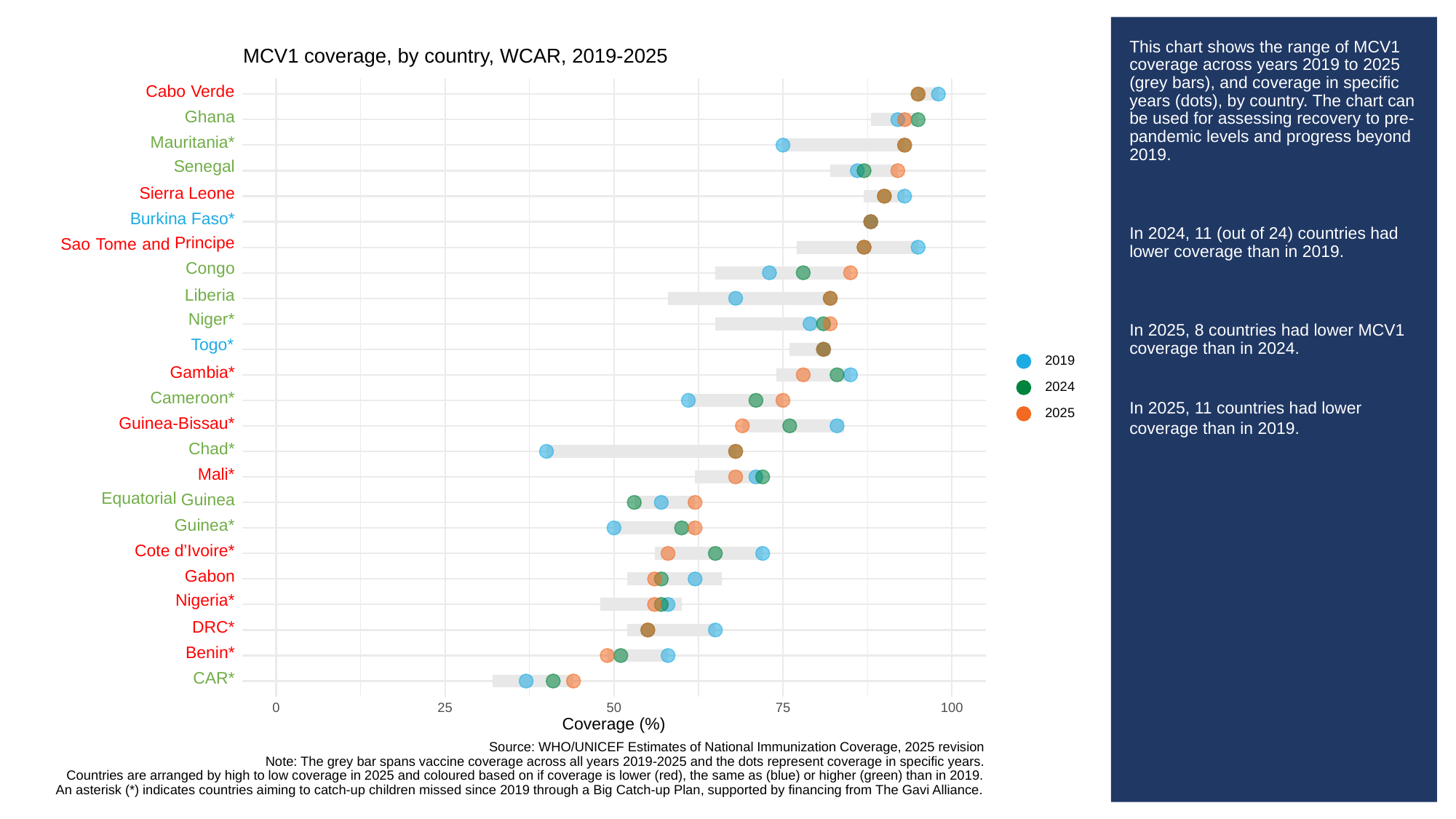

# This chart shows the range of MCV1 coverage across years 2019 to 2025 (grey bars), and coverage in specific years (dots), by country. The chart can be used for assessing recovery to pre-pandemic levels and progress beyond 2019.

In 2024, 11 (out of 24) countries had lower coverage than in 2019.

In 2025, 8 countries had lower MCV1 coverage than in 2024.

In 2025, 11 countries had lower coverage than in 2019.

MCV1 coverage, by country, WCAR, 2019-2025

Cabo
Verde

Ghana

Mauritania*

Senegal

Sierra
Leone

Faso*
Burkina

Principe
Sao
Tome
and

Congo

Liberia

Niger*

Togo*

2019
Gambia*

2024
Cameroon*

2025
Guinea-Bissau*

Chad*

Mali*

Equatorial
Guinea

Guinea*

Cote
d’Ivoire*

Gabon

Nigeria*

DRC*

Benin*

CAR*

0
25
50
100
75
Coverage (%)
Source: WHO/UNICEF Estimates of National Immunization Coverage, 2025 revision
Note: The grey bar spans vaccine coverage across all years 2019-2025 and the dots represent coverage in specific years.
Countries are arranged by high to low coverage in 2025 and coloured based on if coverage is lower (red), the same as (blue) or higher (green) than in 2019.
An asterisk (*) indicates countries aiming to catch-up children missed since 2019 through a Big Catch-up Plan, supported by financing from The Gavi Alliance.